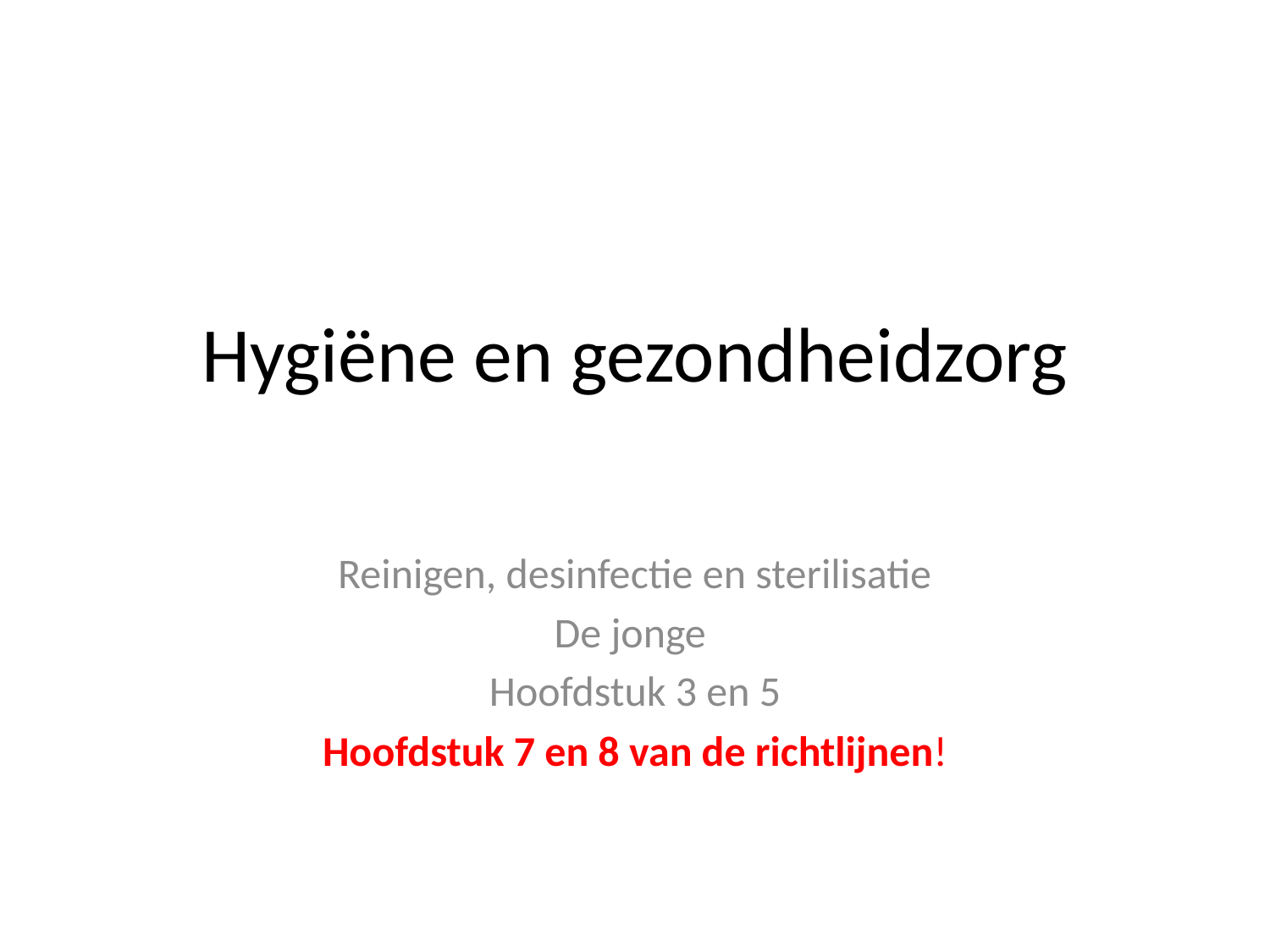

# Hygiëne en gezondheidzorg
Reinigen, desinfectie en sterilisatie
De jonge
Hoofdstuk 3 en 5
Hoofdstuk 7 en 8 van de richtlijnen!